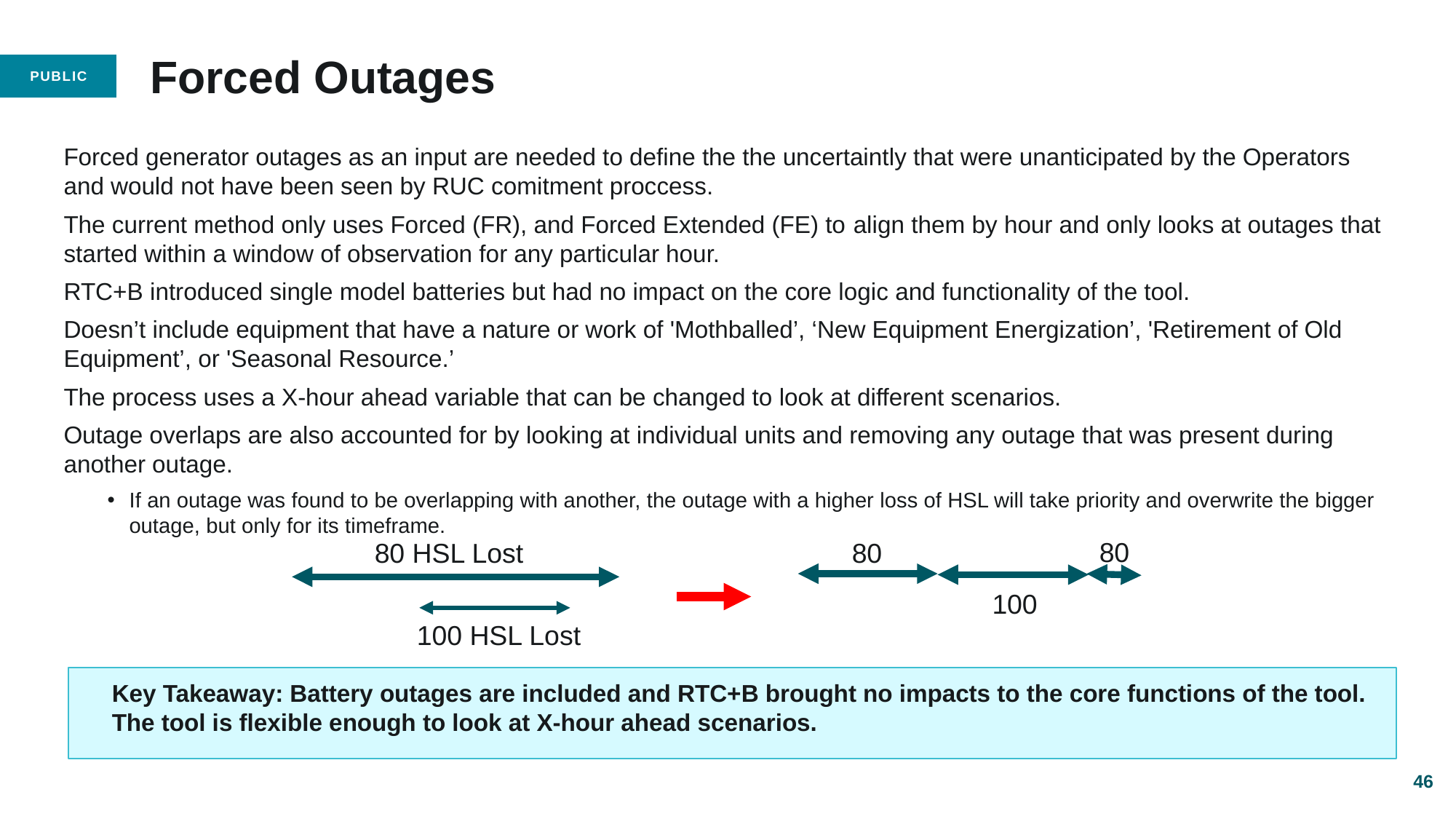

# Forced Outages
Forced generator outages as an input are needed to define the the uncertaintly that were unanticipated by the Operators and would not have been seen by RUC comitment proccess.
The current method only uses Forced (FR), and Forced Extended (FE) to align them by hour and only looks at outages that started within a window of observation for any particular hour.
RTC+B introduced single model batteries but had no impact on the core logic and functionality of the tool.
Doesn’t include equipment that have a nature or work of 'Mothballed’, ‘New Equipment Energization’, 'Retirement of Old Equipment’, or 'Seasonal Resource.’
The process uses a X-hour ahead variable that can be changed to look at different scenarios.
Outage overlaps are also accounted for by looking at individual units and removing any outage that was present during another outage.
If an outage was found to be overlapping with another, the outage with a higher loss of HSL will take priority and overwrite the bigger outage, but only for its timeframe.

80
80 HSL Lost
80
100
100 HSL Lost
Key Takeaway: Battery outages are included and RTC+B brought no impacts to the core functions of the tool. The tool is flexible enough to look at X-hour ahead scenarios.
46